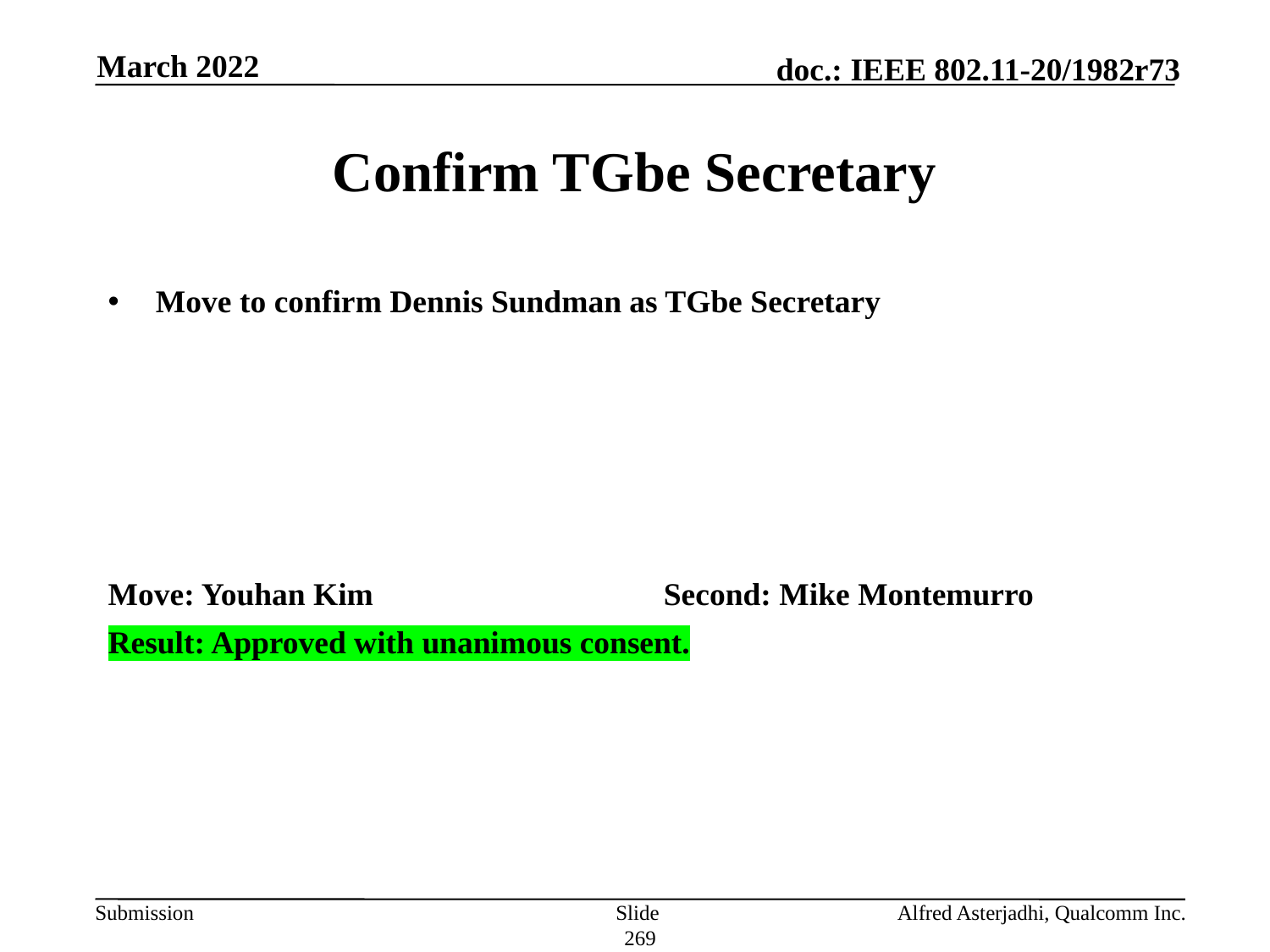

March 2022
# Confirm TGbe Secretary
Move to confirm Dennis Sundman as TGbe Secretary

Move: Youhan Kim			Second: Mike Montemurro
Result: Approved with unanimous consent.

Slide 269
Alfred Asterjadhi, Qualcomm Inc.